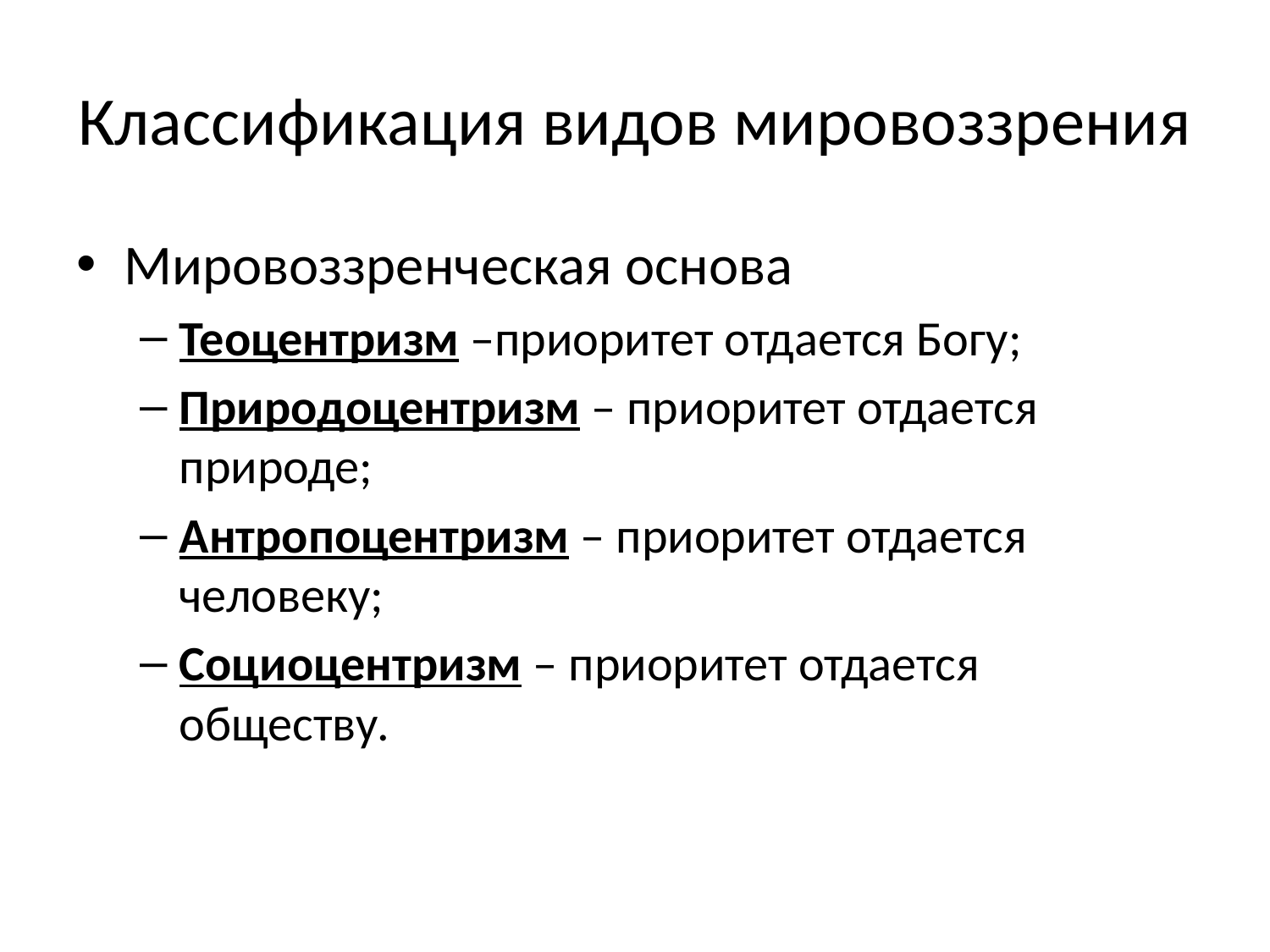

# Классификация видов мировоззрения
Мировоззренческая основа
Теоцентризм –приоритет отдается Богу;
Природоцентризм – приоритет отдается природе;
Антропоцентризм – приоритет отдается человеку;
Социоцентризм – приоритет отдается обществу.